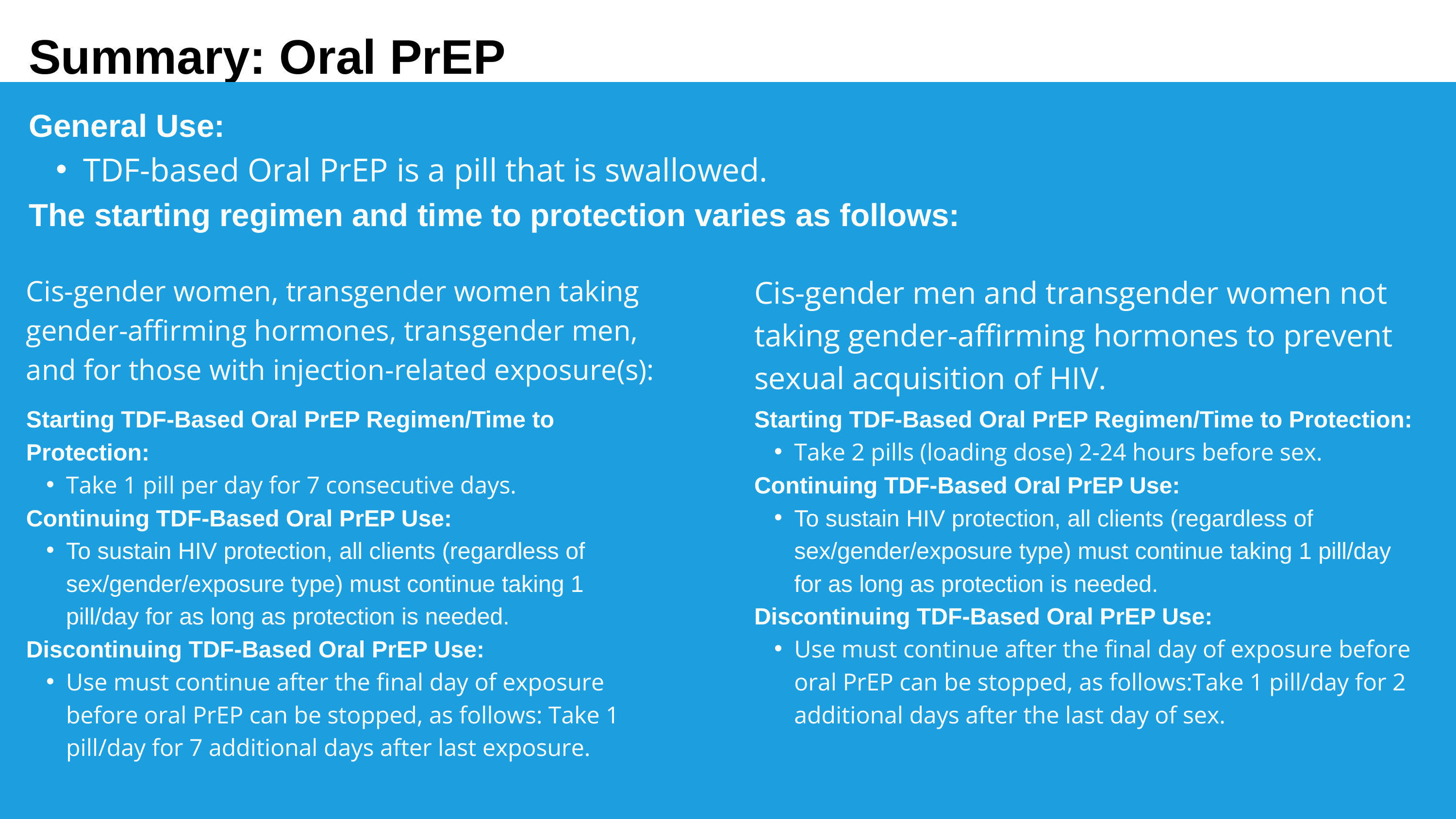

Summary: Oral PrEP

General Use:
TDF-based Oral PrEP is a pill that is swallowed.
The starting regimen and time to protection varies as follows:
Cis-gender women, transgender women taking gender-affirming hormones, transgender men, and for those with injection-related exposure(s):
Cis-gender men and transgender women not taking gender-affirming hormones to prevent sexual acquisition of HIV.
Starting TDF-Based Oral PrEP Regimen/Time to Protection:
Take 1 pill per day for 7 consecutive days.
Continuing TDF-Based Oral PrEP Use:
To sustain HIV protection, all clients (regardless of sex/gender/exposure type) must continue taking 1 pill/day for as long as protection is needed.
Discontinuing TDF-Based Oral PrEP Use:
Use must continue after the final day of exposure before oral PrEP can be stopped, as follows: Take 1 pill/day for 7 additional days after last exposure.
Starting TDF-Based Oral PrEP Regimen/Time to Protection:
Take 2 pills (loading dose) 2-24 hours before sex.
Continuing TDF-Based Oral PrEP Use:
To sustain HIV protection, all clients (regardless of sex/gender/exposure type) must continue taking 1 pill/day for as long as protection is needed.
Discontinuing TDF-Based Oral PrEP Use:
Use must continue after the final day of exposure before oral PrEP can be stopped, as follows:Take 1 pill/day for 2 additional days after the last day of sex.